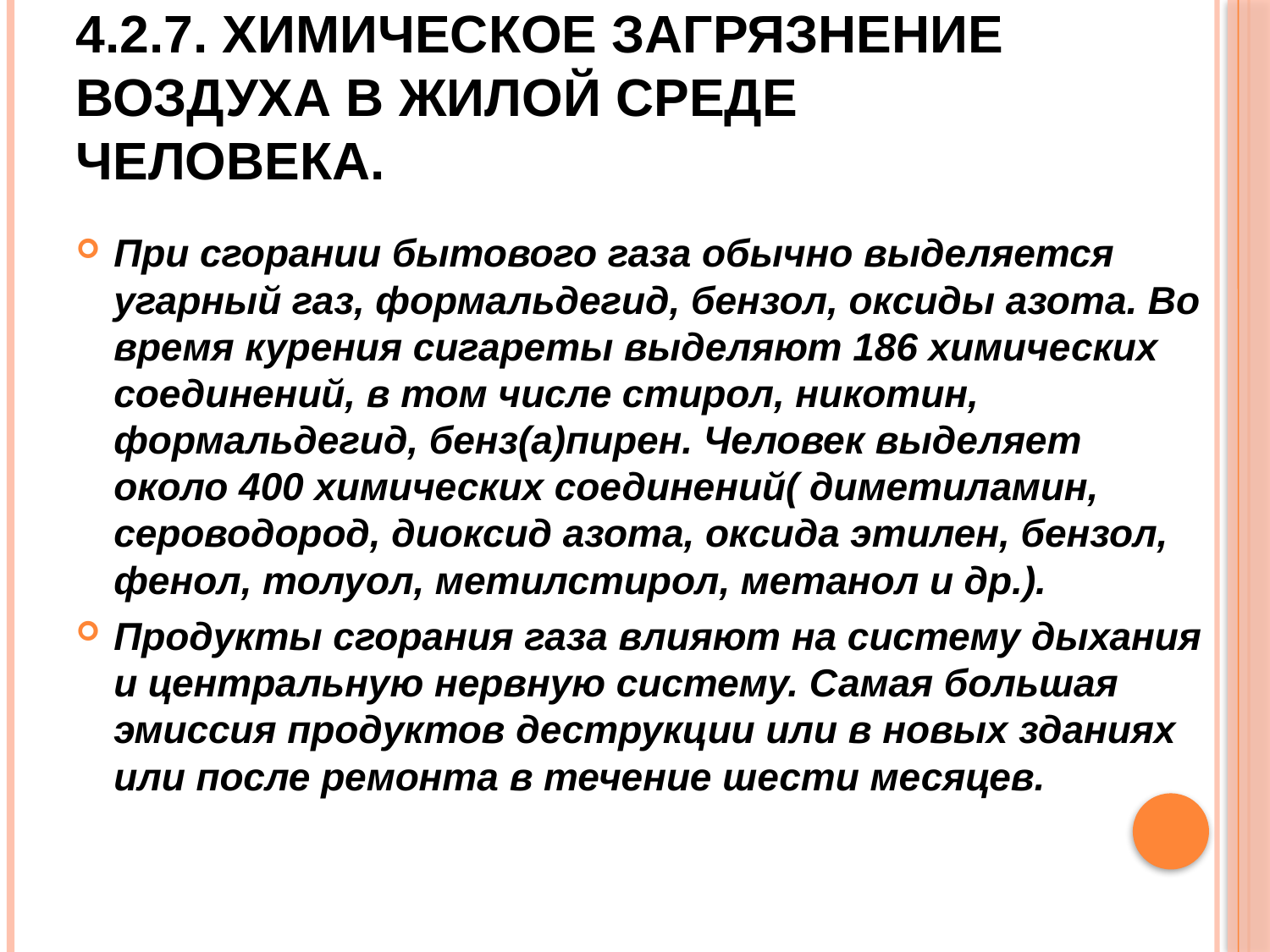

# 4.2.7. Химическое загрязнение воздуха в жилой среде человека.
При сгорании бытового газа обычно выделяется угарный газ, формальдегид, бензол, оксиды азота. Во время курения сигареты выделяют 186 химических соединений, в том числе стирол, никотин, формальдегид, бенз(а)пирен. Человек выделяет около 400 химических соединений( диметиламин, сероводород, диоксид азота, оксида этилен, бензол, фенол, толуол, метилстирол, метанол и др.).
Продукты сгорания газа влияют на систему дыхания и центральную нервную систему. Самая большая эмиссия продуктов деструкции или в новых зданиях или после ремонта в течение шести месяцев.